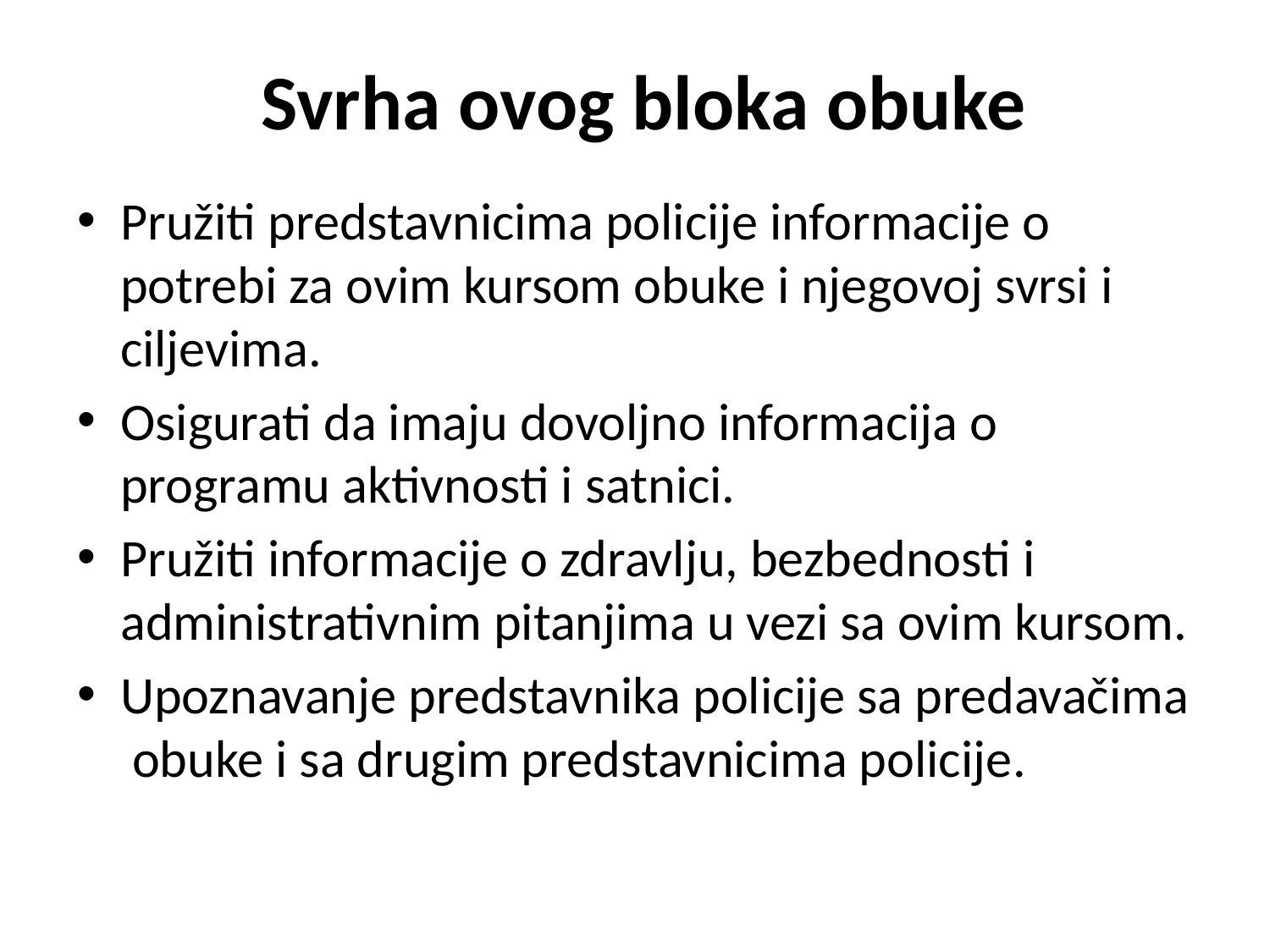

# Svrha ovog bloka obuke
Pružiti predstavnicima policije informacije o potrebi za ovim kursom obuke i njegovoj svrsi i ciljevima.
Osigurati da imaju dovoljno informacija o programu aktivnosti i satnici.
Pružiti informacije o zdravlju, bezbednosti i administrativnim pitanjima u vezi sa ovim kursom.
Upoznavanje predstavnika policije sa predavačima  obuke i sa drugim predstavnicima policije.